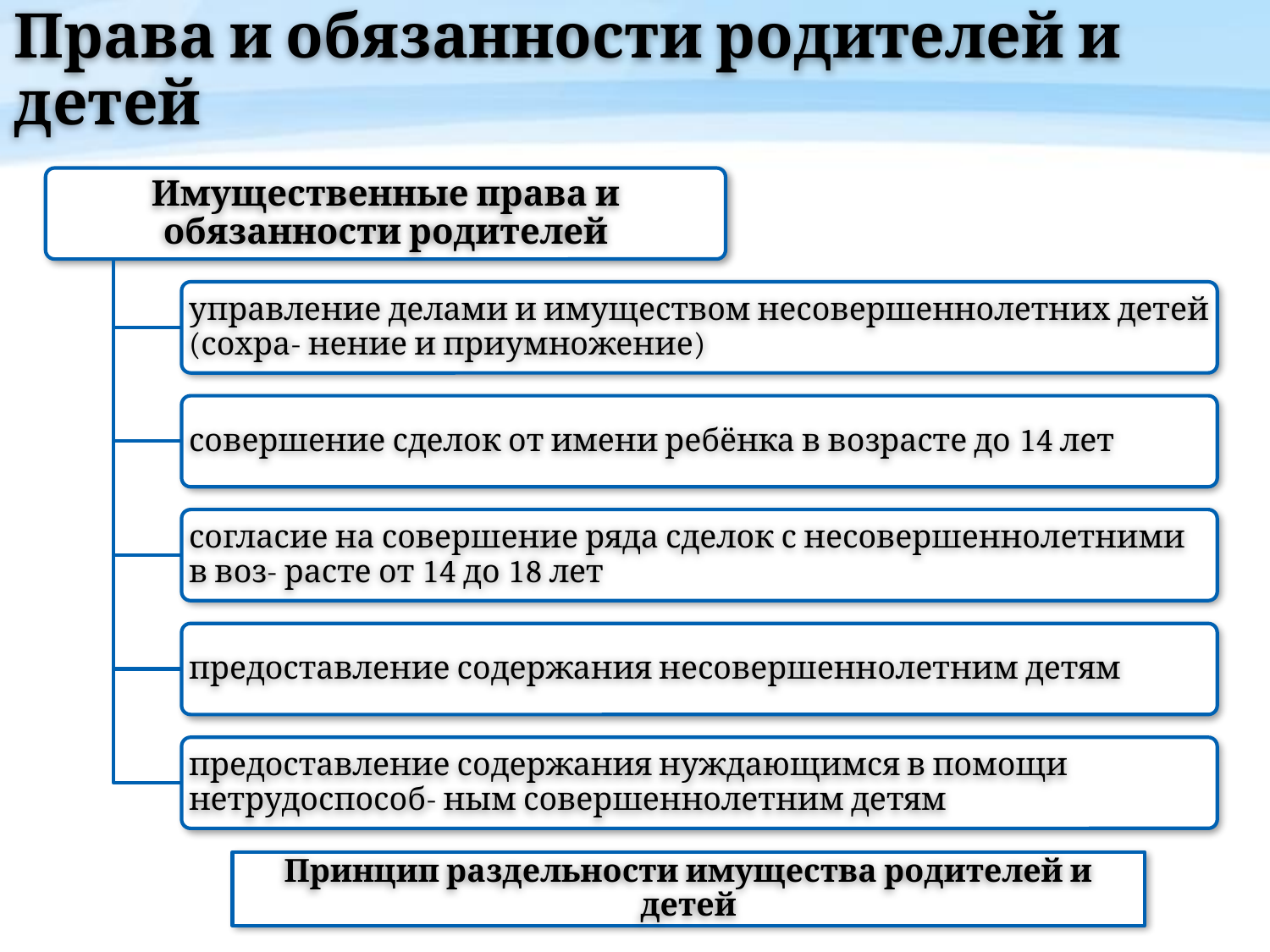

# Права и обязанности родителей и детей

Имущественные права и обязанности родителей

управление делами и имуществом несовершеннолетних детей (сохра- нение и приумножение)

совершение сделок от имени ребёнка в возрасте до 14 лет

согласие на совершение ряда сделок с несовершеннолетними в воз- расте от 14 до 18 лет

предоставление содержания несовершеннолетним детям

предоставление содержания нуждающимся в помощи нетрудоспособ- ным совершеннолетним детям

Принцип раздельности имущества родителей и детей